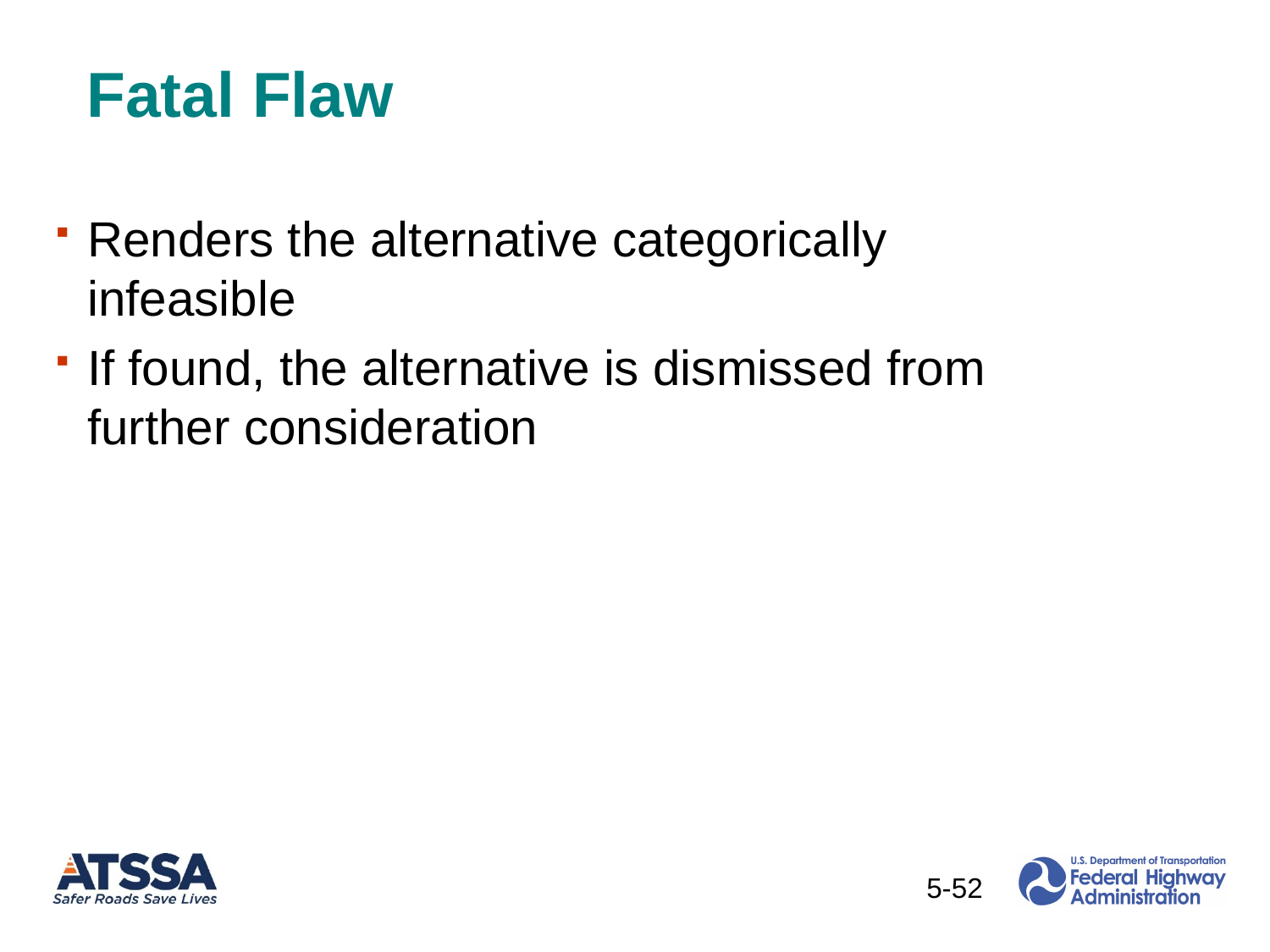

# Fatal Flaw
Renders the alternative categorically infeasible
If found, the alternative is dismissed from further consideration